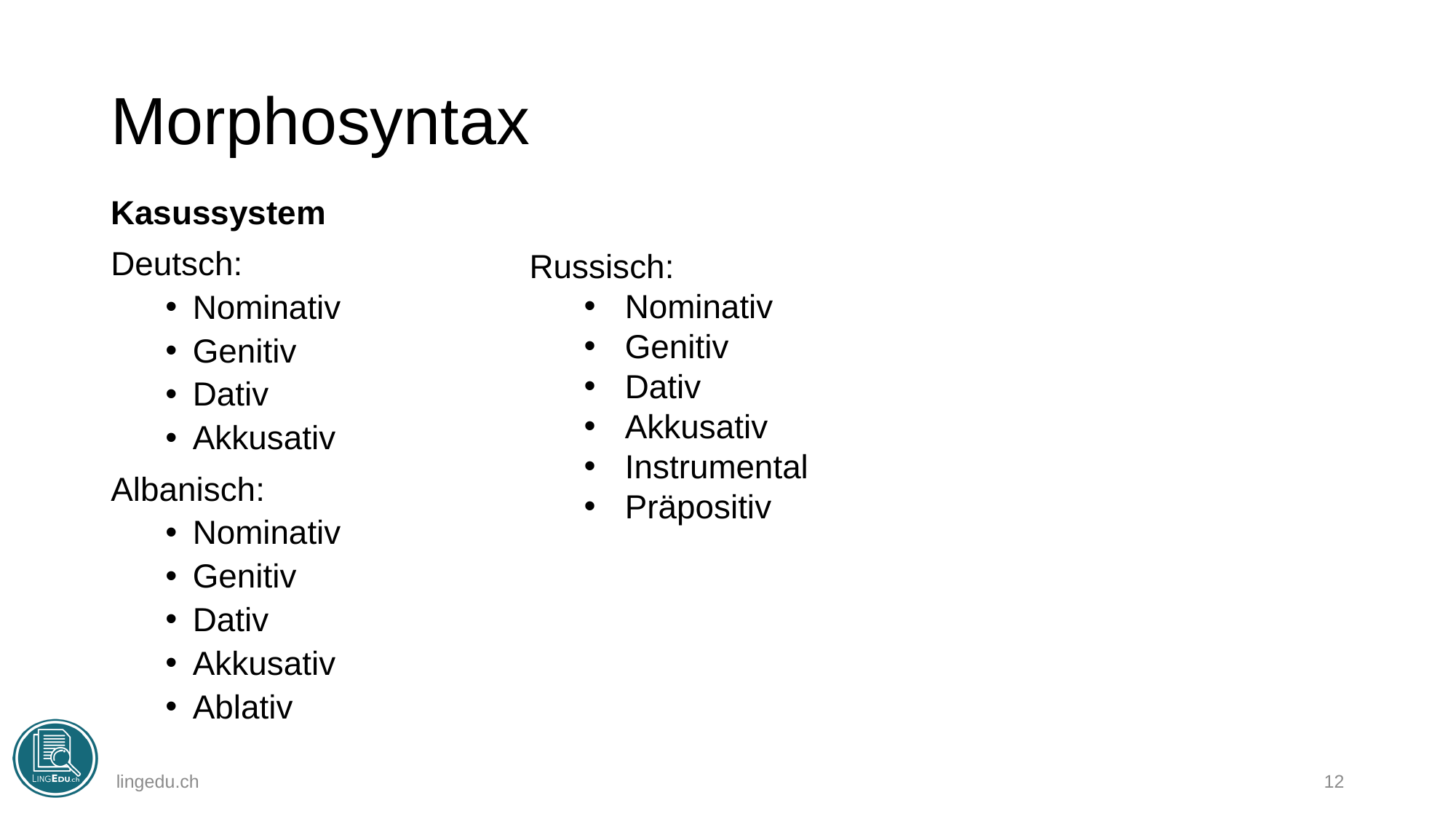

# Morphosyntax
Kasussystem
Deutsch:
Nominativ
Genitiv
Dativ
Akkusativ
Albanisch:
Nominativ
Genitiv
Dativ
Akkusativ
Ablativ
Russisch:
Nominativ
Genitiv
Dativ
Akkusativ
Instrumental
Präpositiv
lingedu.ch
12